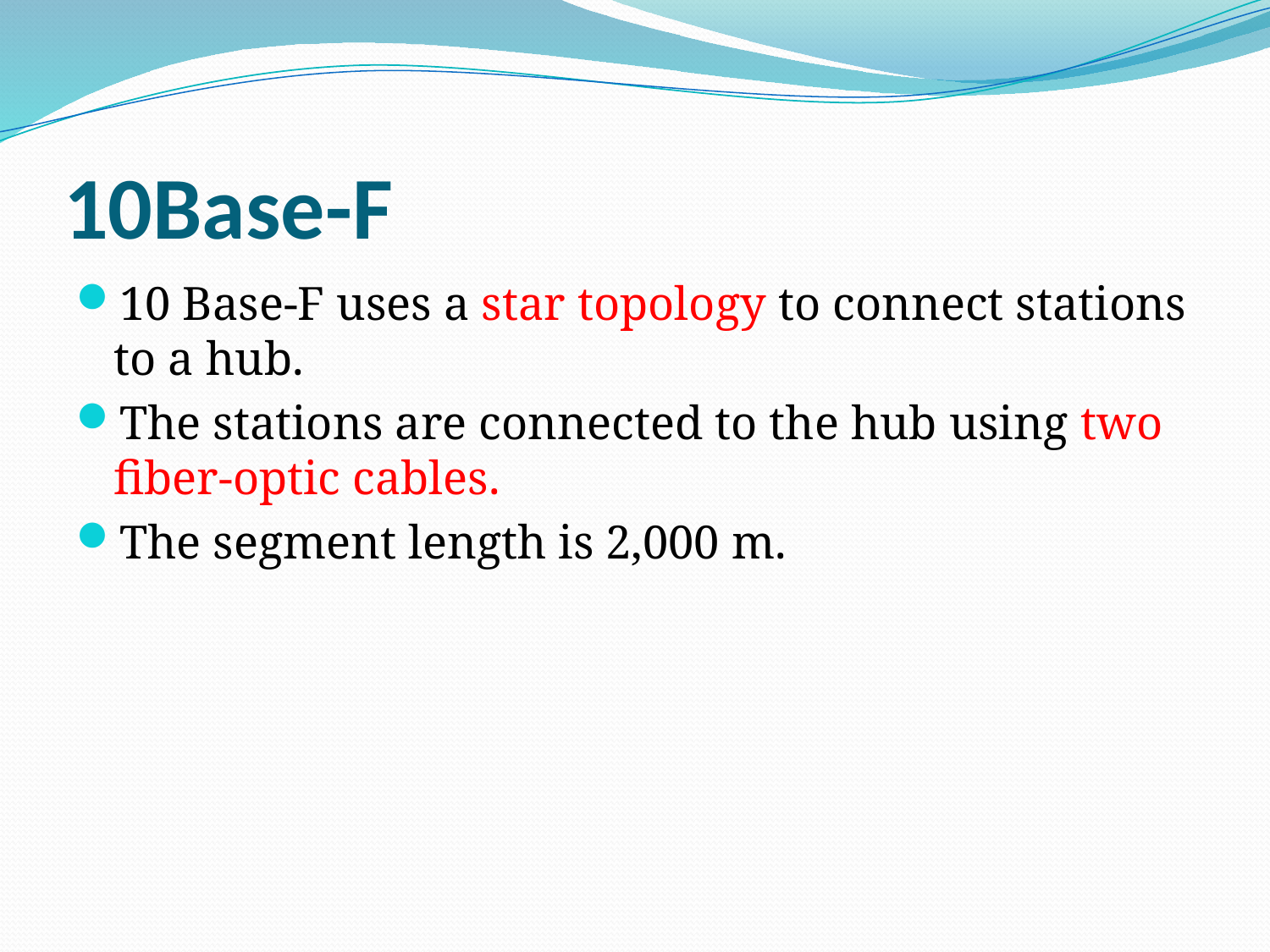

# 10Base-F
10 Base-F uses a star topology to connect stations to a hub.
The stations are connected to the hub using two fiber-optic cables.
The segment length is 2,000 m.